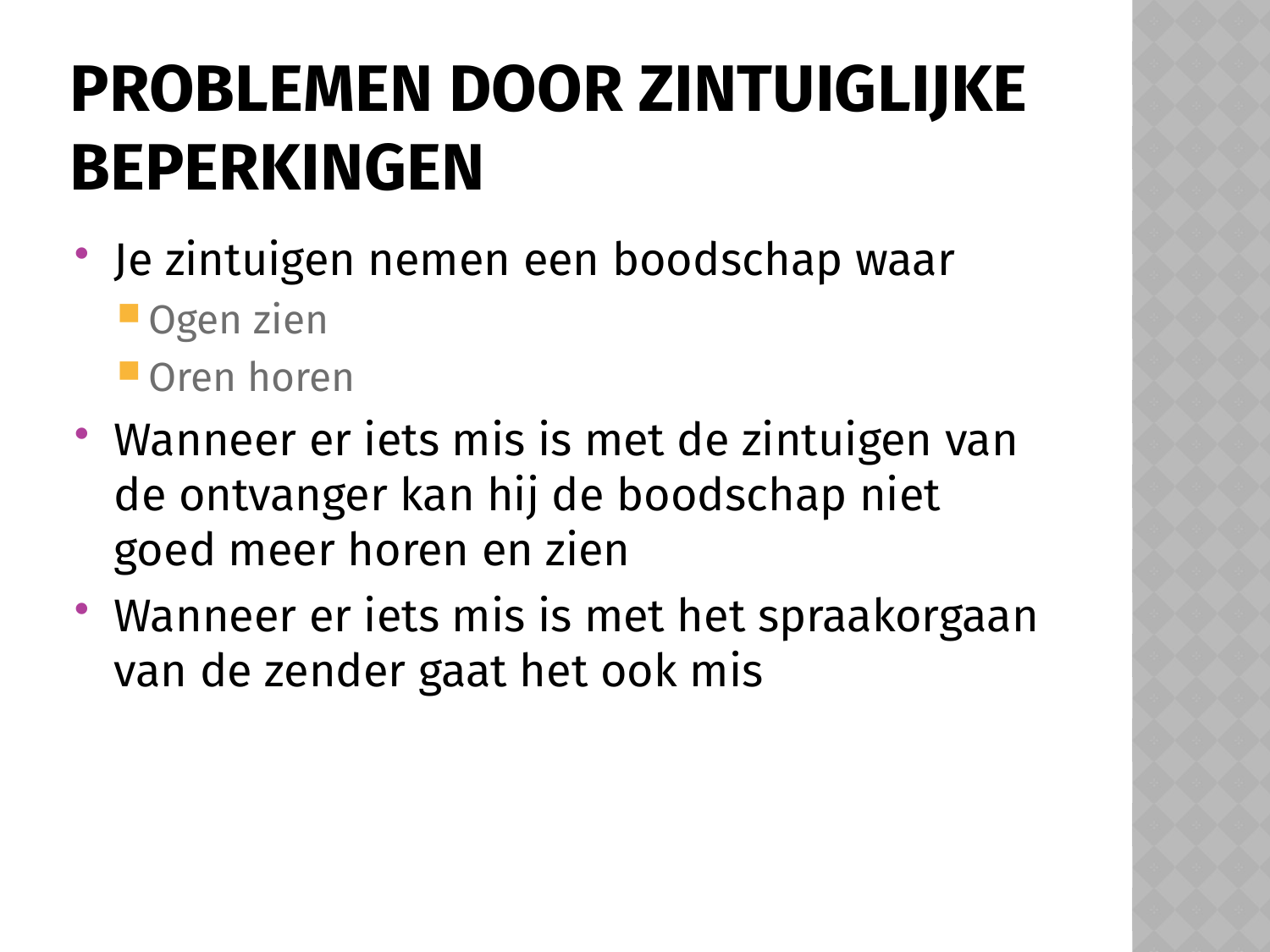

# Problemen door zintuiglijke beperkingen
Je zintuigen nemen een boodschap waar
Ogen zien
Oren horen
Wanneer er iets mis is met de zintuigen van de ontvanger kan hij de boodschap niet goed meer horen en zien
Wanneer er iets mis is met het spraakorgaan van de zender gaat het ook mis